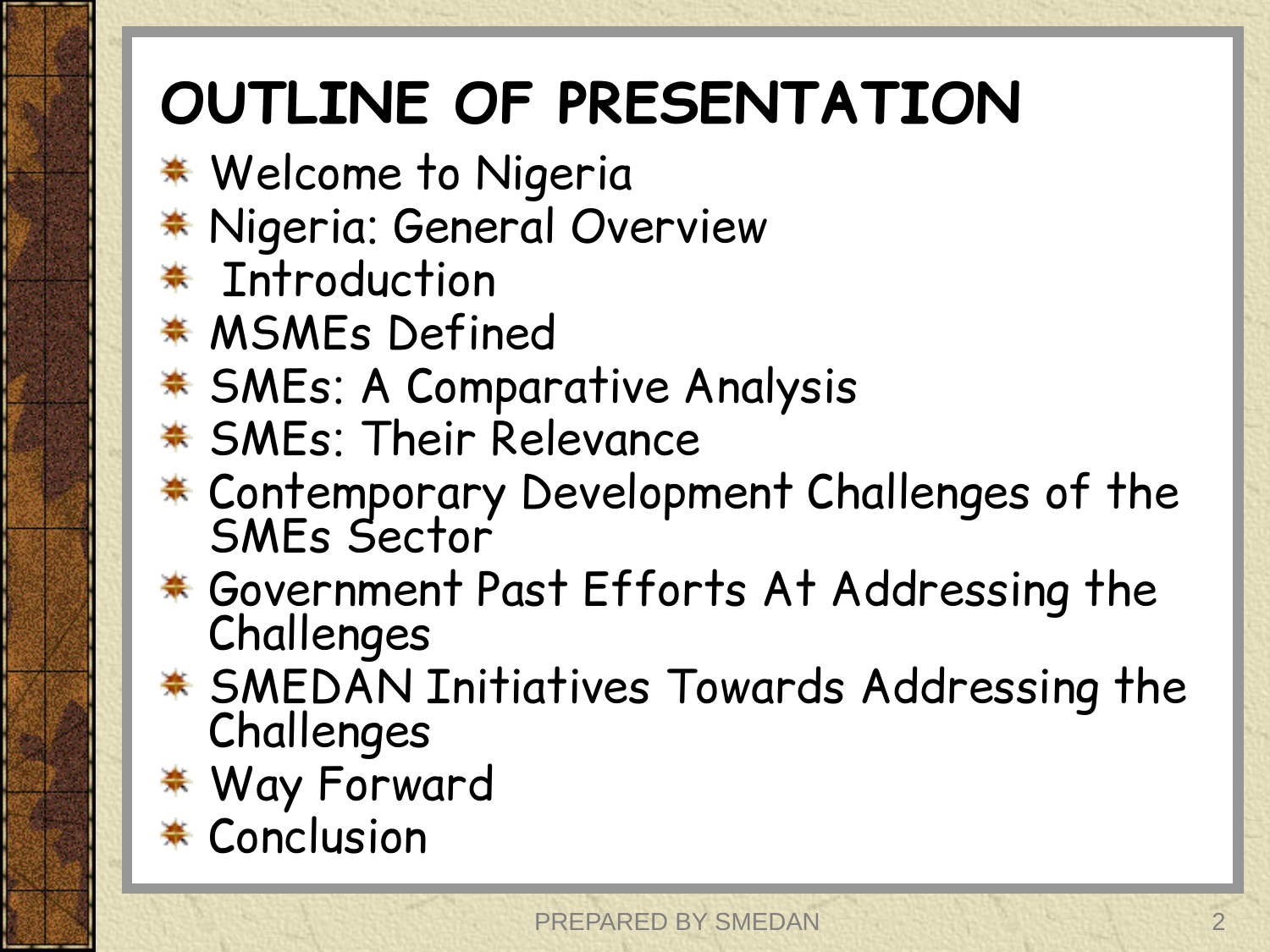

# OUTLINE OF PRESENTATION
Welcome to Nigeria
Nigeria: General Overview
 Introduction
MSMEs Defined
SMEs: A Comparative Analysis
SMEs: Their Relevance
Contemporary Development Challenges of the SMEs Sector
Government Past Efforts At Addressing the Challenges
SMEDAN Initiatives Towards Addressing the Challenges
Way Forward
Conclusion
PREPARED BY SMEDAN
2